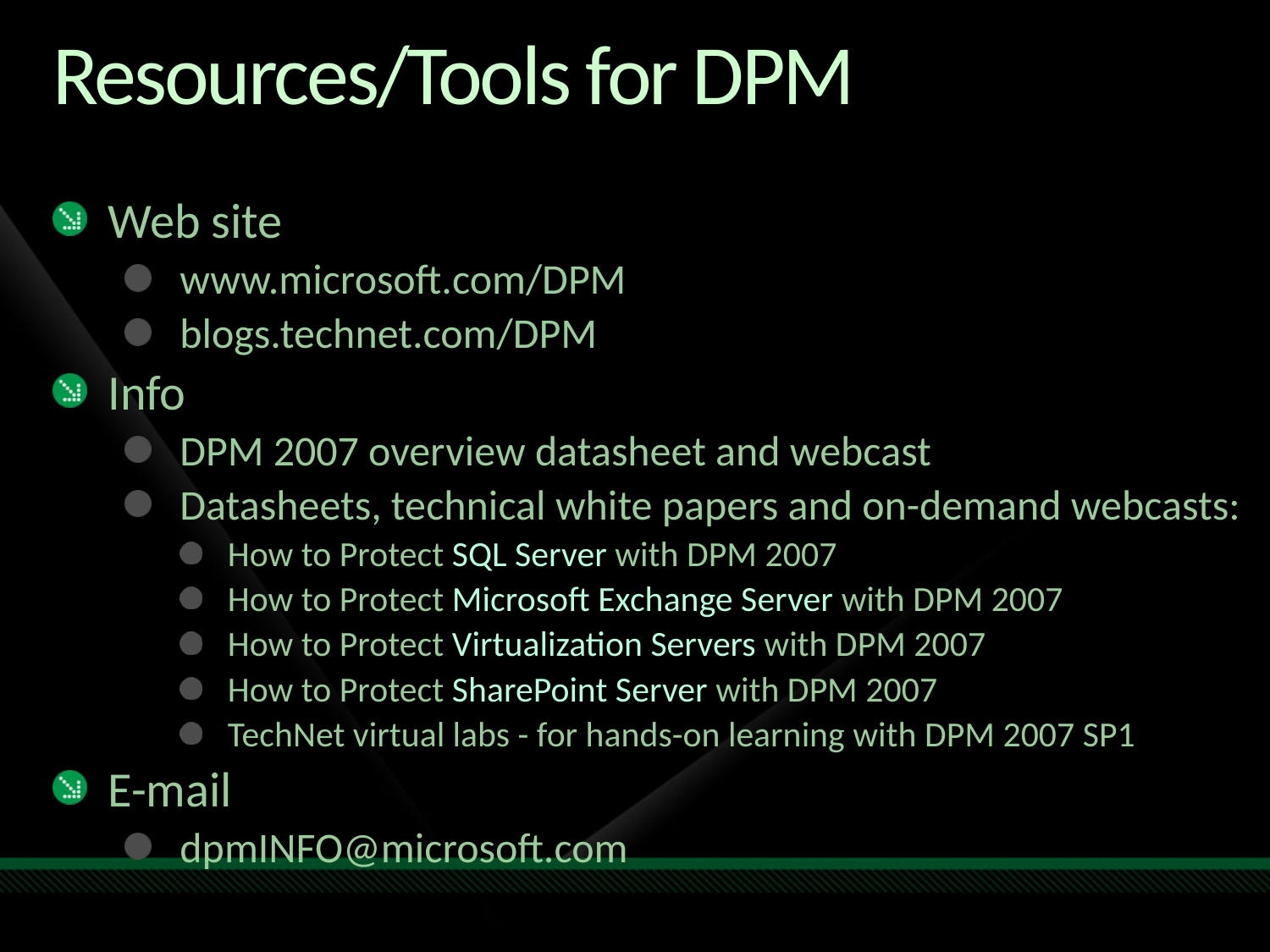

# Resources/Tools for DPM
Web site
www.microsoft.com/DPM
blogs.technet.com/DPM
Info
DPM 2007 overview datasheet and webcast
Datasheets, technical white papers and on-demand webcasts:
How to Protect SQL Server with DPM 2007
How to Protect Microsoft Exchange Server with DPM 2007
How to Protect Virtualization Servers with DPM 2007
How to Protect SharePoint Server with DPM 2007
TechNet virtual labs - for hands-on learning with DPM 2007 SP1
E-mail
dpmINFO@microsoft.com